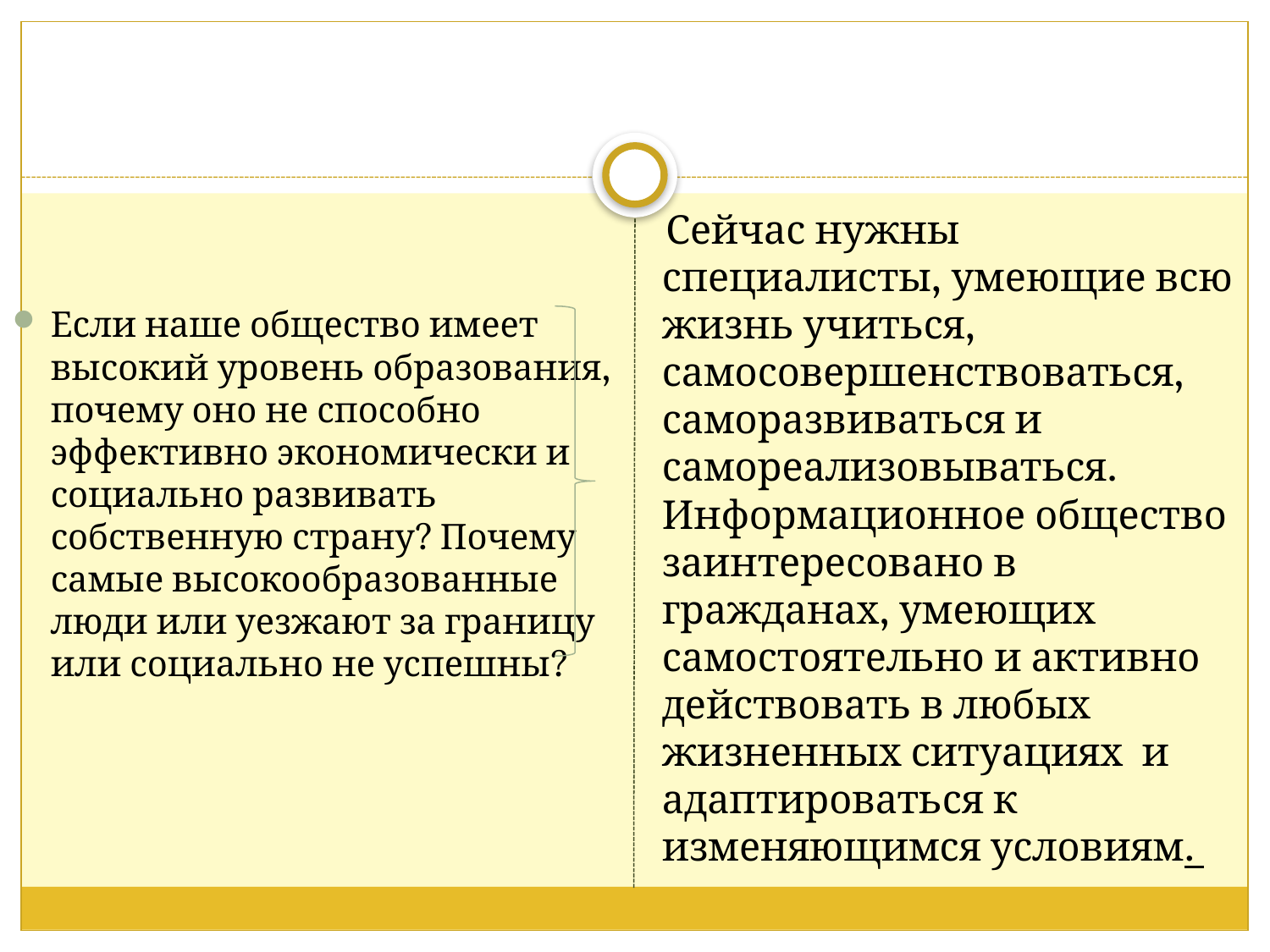

#
    Сейчас нужны специалисты, умеющие всю жизнь учиться, самосовершенствоваться, саморазвиваться и самореализовываться. Информационное общество заинтересовано в гражданах, умеющих самостоятельно и активно действовать в любых жизненных ситуациях  и адаптироваться к изменяющимся условиям.

Если наше общество имеет высокий уровень образования, почему оно не способно эффективно экономически и социально развивать собственную страну? Почему самые высокообразованные люди или уезжают за границу или социально не успешны?